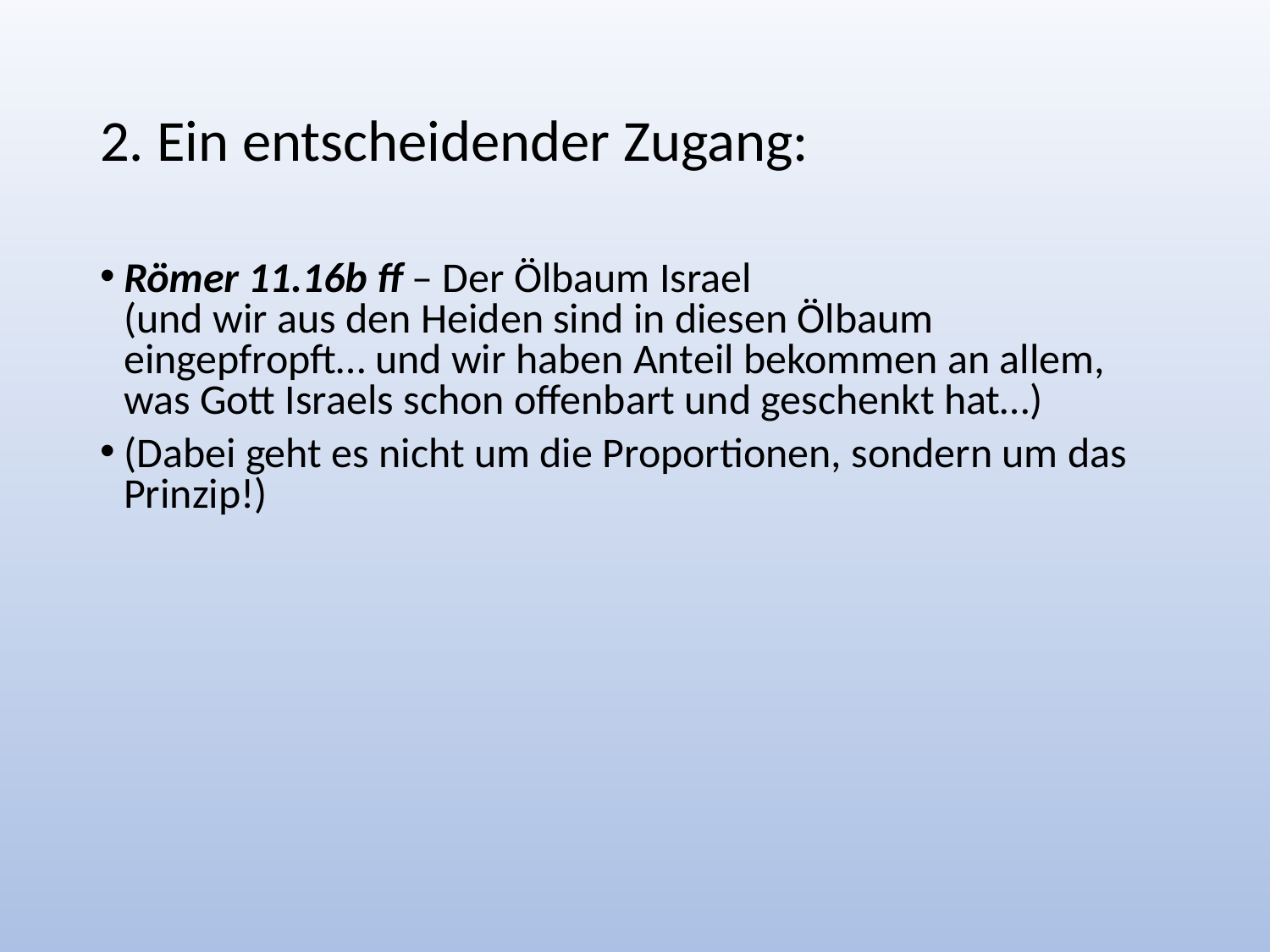

# 2. Ein entscheidender Zugang:
Römer 11.16b ff – Der Ölbaum Israel
(und wir aus den Heiden sind in diesen Ölbaum eingepfropft… und wir haben Anteil bekommen an allem, was Gott Israels schon offenbart und geschenkt hat…)
(Dabei geht es nicht um die Proportionen, sondern um das Prinzip!)